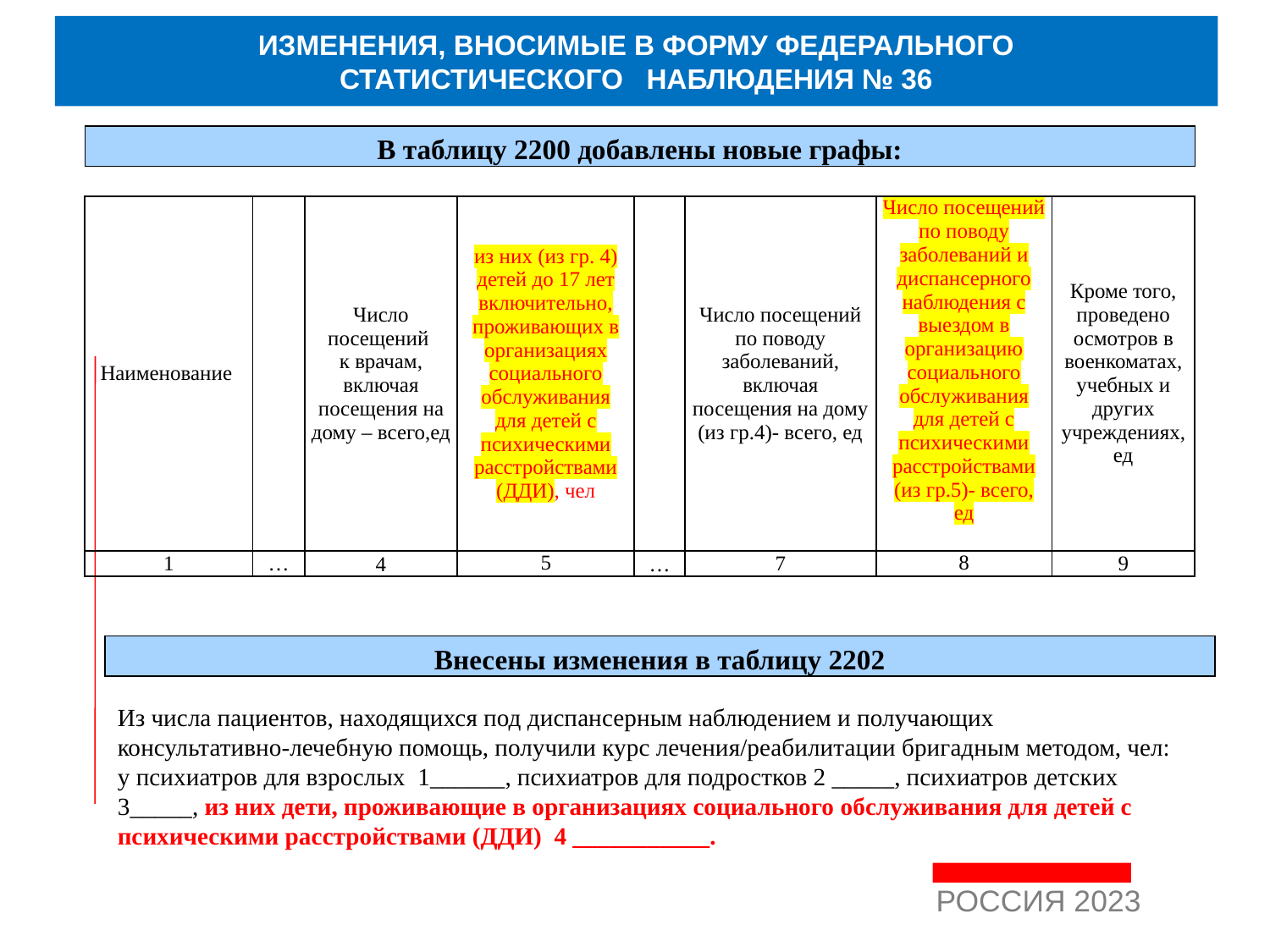

ИЗМЕНЕНИЯ, ВНОСИМЫЕ В ФОРМУ ФЕДЕРАЛЬНОГО
СТАТИСТИЧЕСКОГО   НАБЛЮДЕНИЯ № 36

В таблицу 2200 добавлены новые графы:

| Наименование |  | Число посещений к врачам, включая посещения на дому – всего,ед | из них (из гр. 4) детей до 17 лет включительно, проживающих в организациях социального обслуживания для детей с психическими расстройствами (ДДИ), чел |  | Число посещений по поводу заболеваний, включая посещения на дому (из гр.4)- всего, ед | Число посещений по поводу заболеваний и диспансерного наблюдения с выездом в организацию социального обслуживания для детей с психическими расстройствами (из гр.5)- всего, ед | Кроме того, проведено осмотров в военкоматах, учебных и других учреждениях, ед |
| --- | --- | --- | --- | --- | --- | --- | --- |
| 1 | … | 4 | 5 | … | 7 | 8 | 9 |

Внесены изменения в таблицу 2202

Из числа пациентов, находящихся под диспансерным наблюдением и получающих консультативно-лечебную помощь, получили курс лечения/реабилитации бригадным методом, чел: у психиатров для взрослых  1______, психиатров для подростков 2 _____, психиатров детских 3_____, из них дети, проживающие в организациях социального обслуживания для детей с психическими расстройствами (ДДИ)  4 ___________.

РОССИЯ 2023